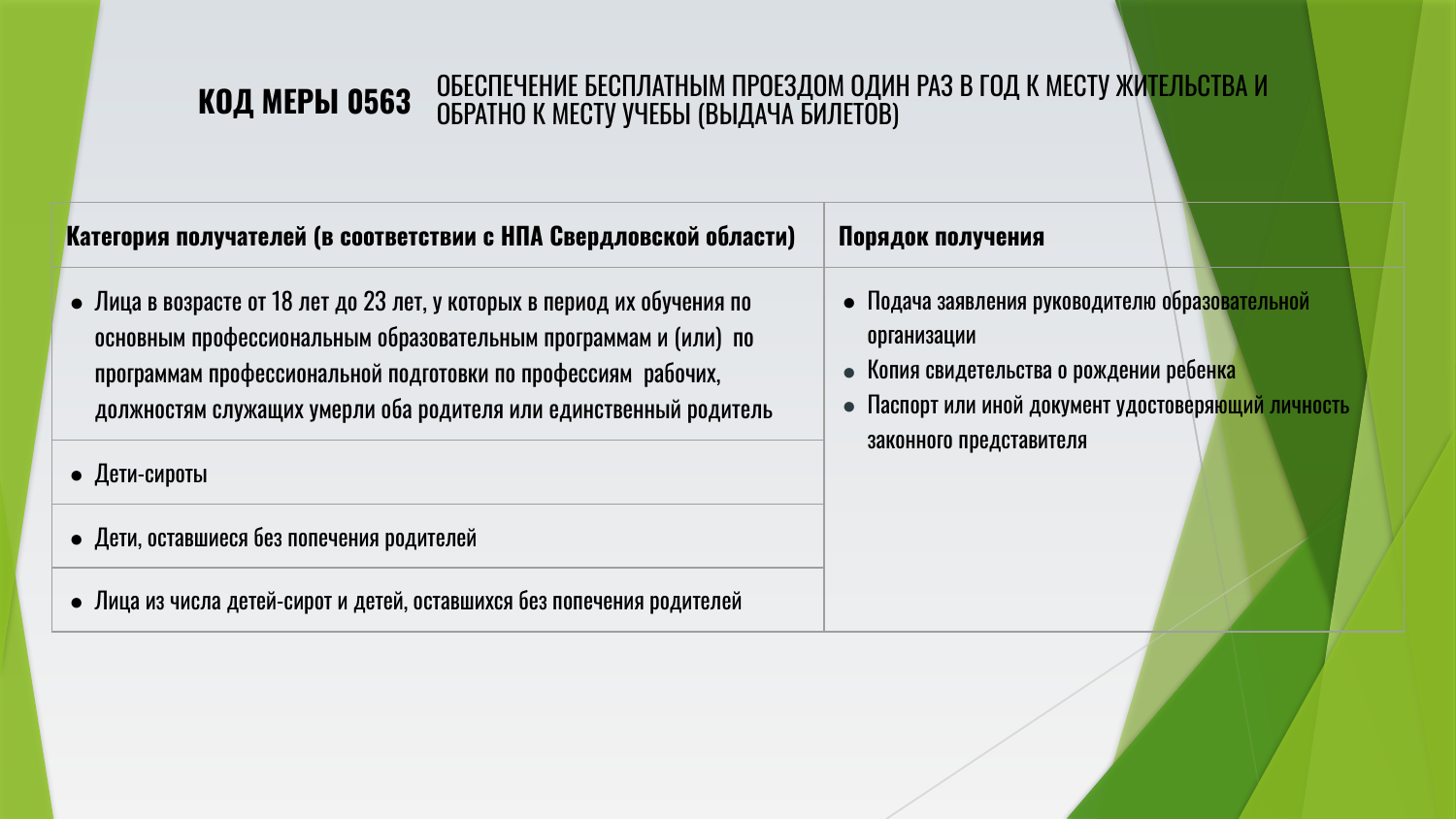

КОД МЕРЫ 0563
# ОБЕСПЕЧЕНИЕ БЕСПЛАТНЫМ ПРОЕЗДОМ ОДИН РАЗ В ГОД К МЕСТУ ЖИТЕЛЬСТВА И ОБРАТНО К МЕСТУ УЧЕБЫ (ВЫДАЧА БИЛЕТОВ)
| Категория получателей (в соответствии с НПА Свердловской области) | Порядок получения |
| --- | --- |
| Лица в возрасте от 18 лет до 23 лет, у которых в период их обучения по основным профессиональным образовательным программам и (или) по программам профессиональной подготовки по профессиям рабочих, должностям служащих умерли оба родителя или единственный родитель | Подача заявления руководителю образовательной организации Копия свидетельства о рождении ребенка Паспорт или иной документ удостоверяющий личность законного представителя |
| Дети-сироты |  |
| Дети, оставшиеся без попечения родителей |  |
| Лица из числа детей-сирот и детей, оставшихся без попечения родителей |  |